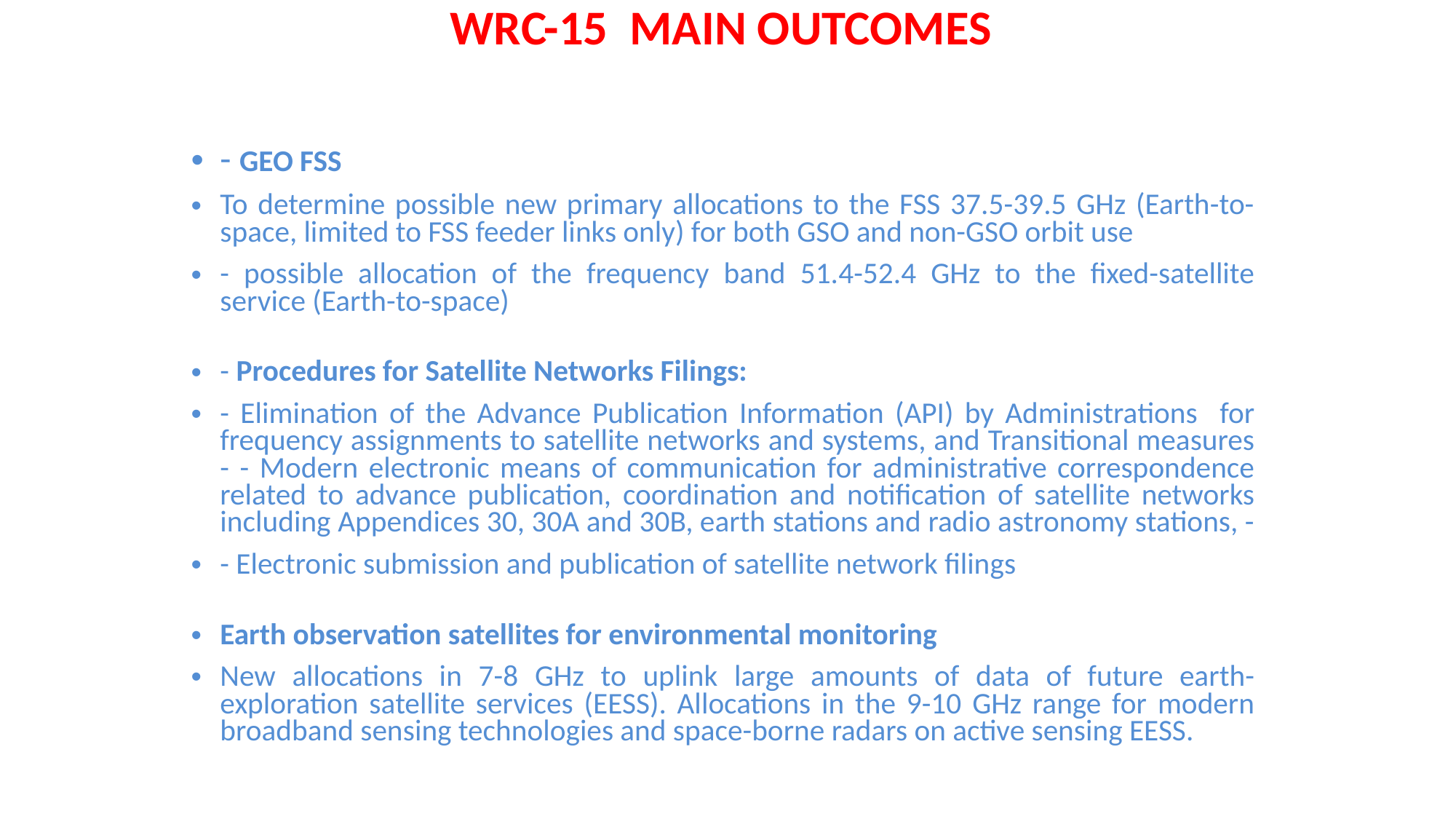

WRC-15  MAIN OUTCOMES

- GEO FSS
To determine possible new primary allocations to the FSS 37.5-39.5 GHz (Earth-to-space, limited to FSS feeder links only) for both GSO and non-GSO orbit use
- possible allocation of the frequency band 51.4-52.4 GHz to the fixed-satellite service (Earth-to-space)

- Procedures for Satellite Networks Filings:
- Elimination of the Advance Publication Information (API) by Administrations  for frequency assignments to satellite networks and systems, and Transitional measures - - Modern electronic means of communication for administrative correspondence related to advance publication, coordination and notification of satellite networks including Appendices 30, 30A and 30B, earth stations and radio astronomy stations, -
- Electronic submission and publication of satellite network filings

Earth observation satellites for environmental monitoring
New allocations in 7-8 GHz to uplink large amounts of data of future earth-exploration satellite services (EESS). Allocations in the 9-10 GHz range for modern broadband sensing technologies and space-borne radars on active sensing EESS.